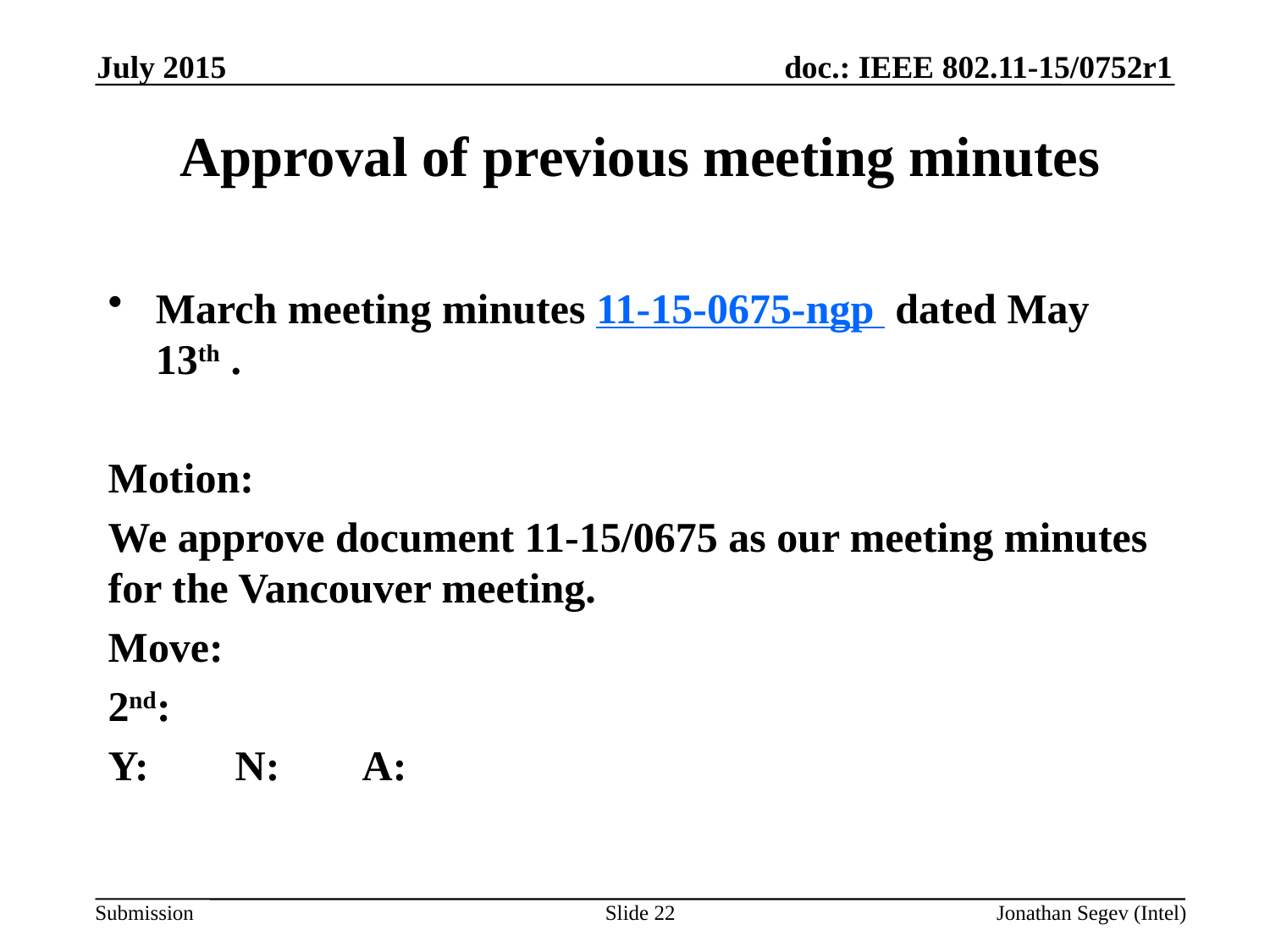

July 2015
# Approval of previous meeting minutes
March meeting minutes 11-15-0675-ngp  dated May 13th .

Motion:
We approve document 11-15/0675 as our meeting minutes for the Vancouver meeting.
Move:
2nd:
Y: 	N: 	A:
Slide 22
Jonathan Segev (Intel)